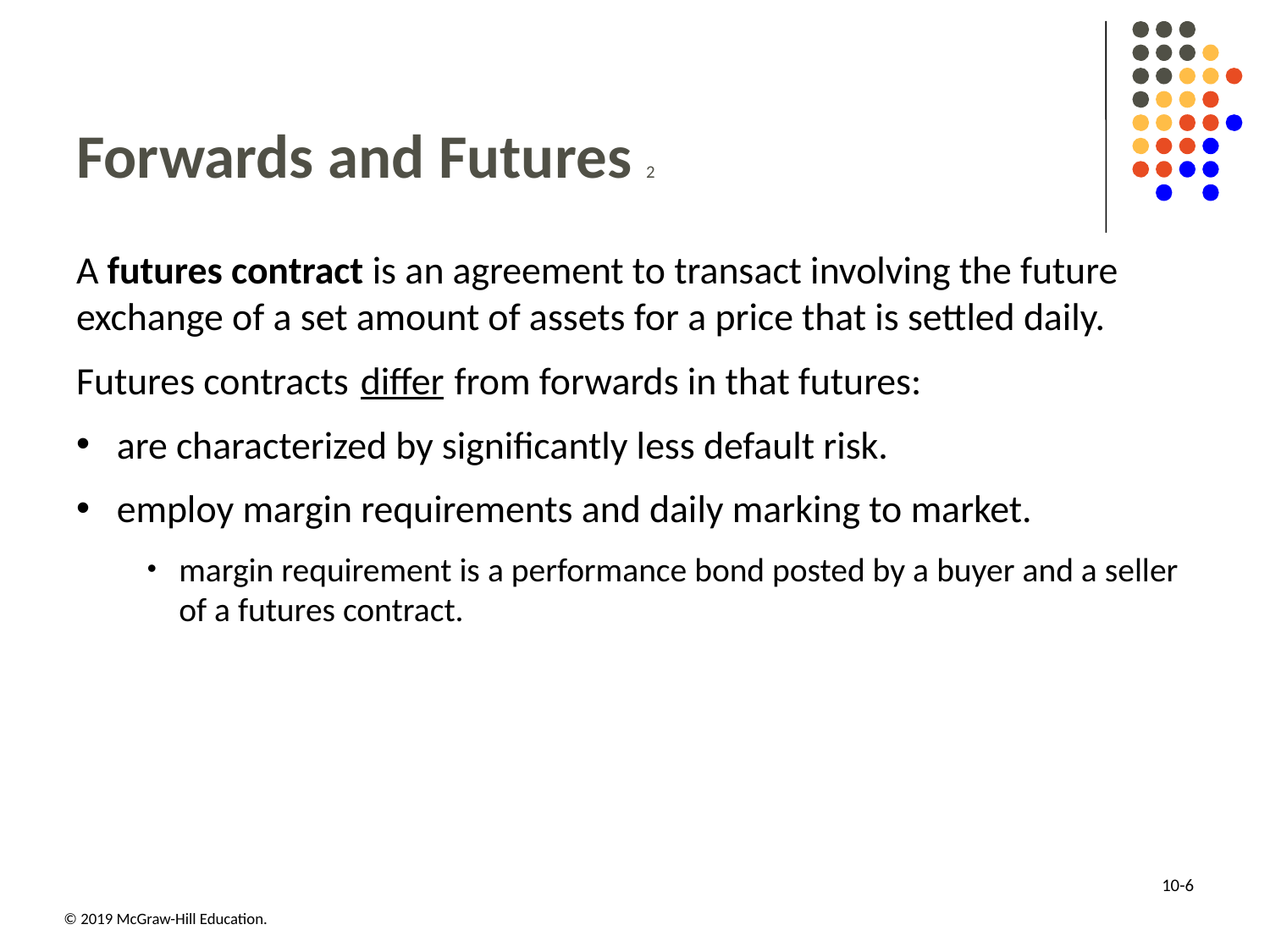

# Forwards and Futures 2
A futures contract is an agreement to transact involving the future exchange of a set amount of assets for a price that is settled daily.
Futures contracts begin underline differ end underline from forwards in that futures:
are characterized by significantly less default risk.
employ margin requirements and daily marking to market.
margin requirement is a performance bond posted by a buyer and a seller of a futures contract.
10-6